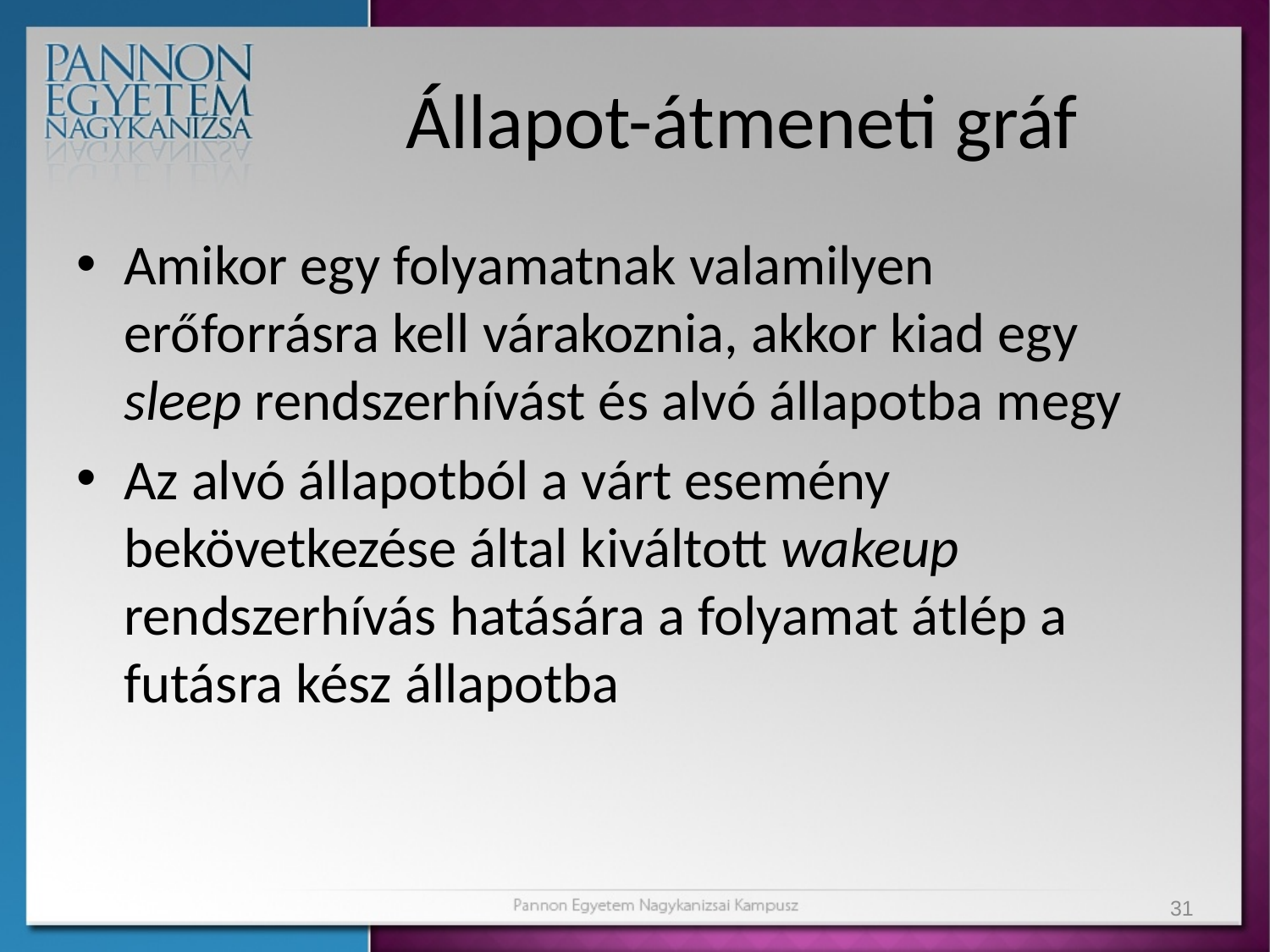

# Állapot-átmeneti gráf
Amikor egy folyamatnak valamilyen erőforrásra kell várakoznia, akkor kiad egy sleep rendszerhívást és alvó állapotba megy
Az alvó állapotból a várt esemény bekövetkezése által kiváltott wakeup rendszerhívás hatására a folyamat átlép a futásra kész állapotba
31